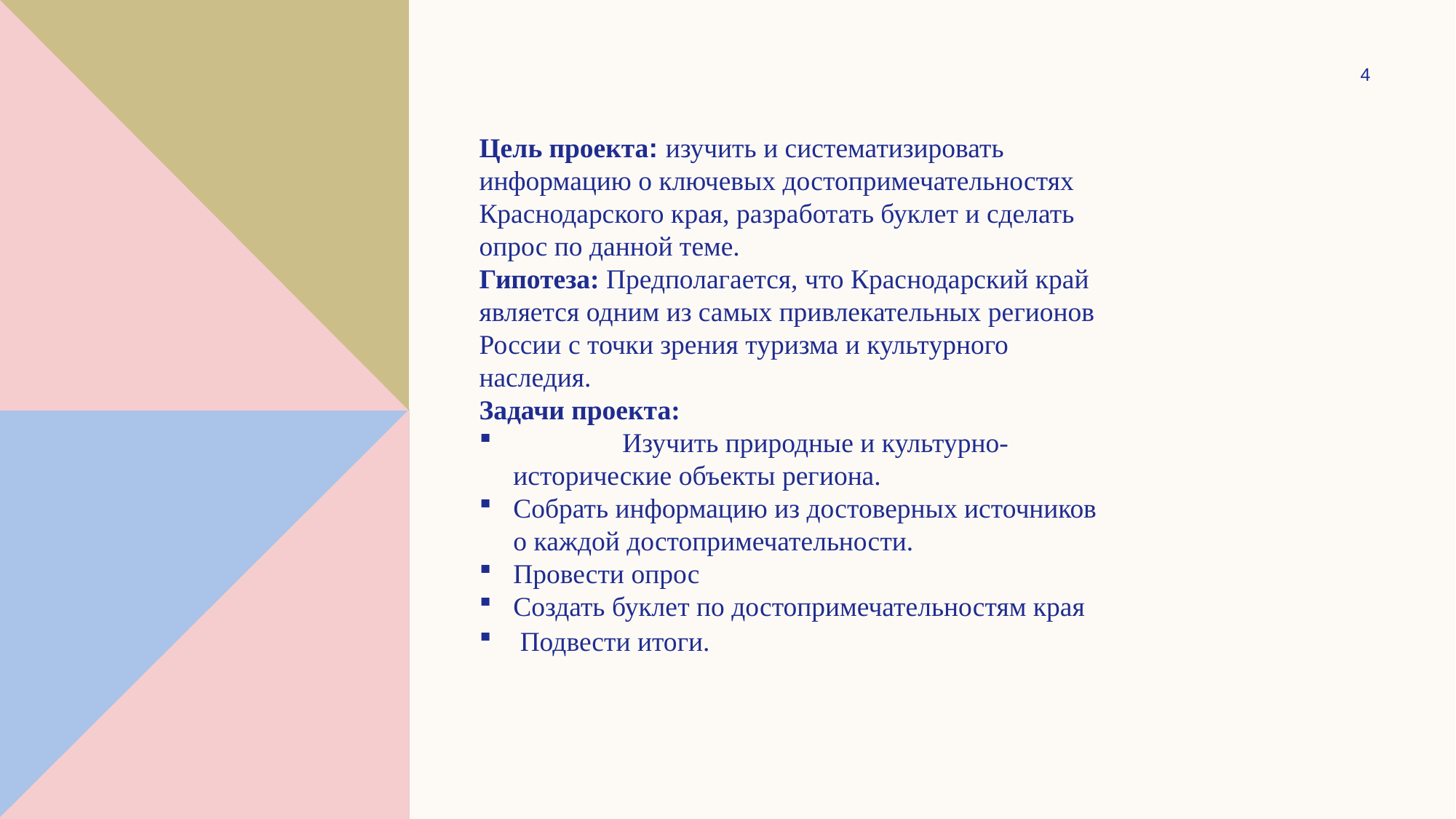

4
Цель проекта: изучить и систематизировать информацию о ключевых достопримечательностях Краснодарского края, разработать буклет и сделать опрос по данной теме.
Гипотеза: Предполагается, что Краснодарский край является одним из самых привлекательных регионов России с точки зрения туризма и культурного наследия.
Задачи проекта:
	Изучить природные и культурно-исторические объекты региона.
Собрать информацию из достоверных источников о каждой достопримечательности.
Провести опрос
Создать буклет по достопримечательностям края
Подвести итоги.